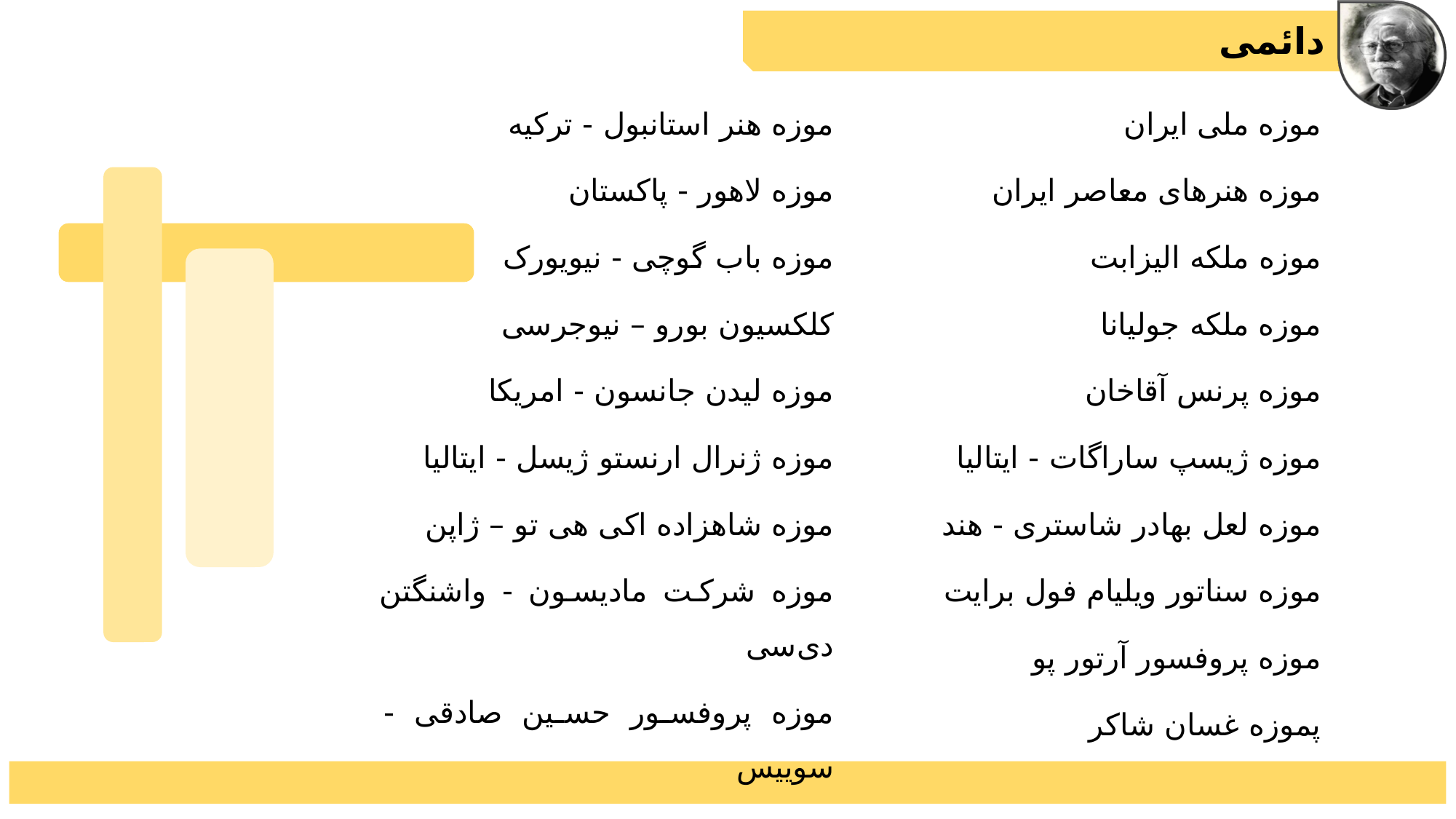

دائمی
موزه هنر استانبول - ترکیه
موزه لاهور - پاکستان
موزه باب گوچی - نیویورک
کلکسیون بورو – نیوجرسی
موزه لیدن جانسون - امریکا
موزه ژنرال ارنستو ژیسل - ایتالیا
موزه شاهزاده اکی هی تو – ژاپن
موزه شرکت مادیسون - واشنگتن دی‌سی
موزه پروفسور حسین صادقی - سوییس
موزه ملی ایران
موزه هنرهای معاصر ایران
موزه ملکه الیزابت
موزه ملکه جولیانا
موزه پرنس آقاخان
موزه ژیسپ ساراگات - ایتالیا
موزه لعل بهادر شاستری - هند
موزه سناتور ویلیام فول برایت
موزه پروفسور آرتور پو
پموزه غسان شاکر